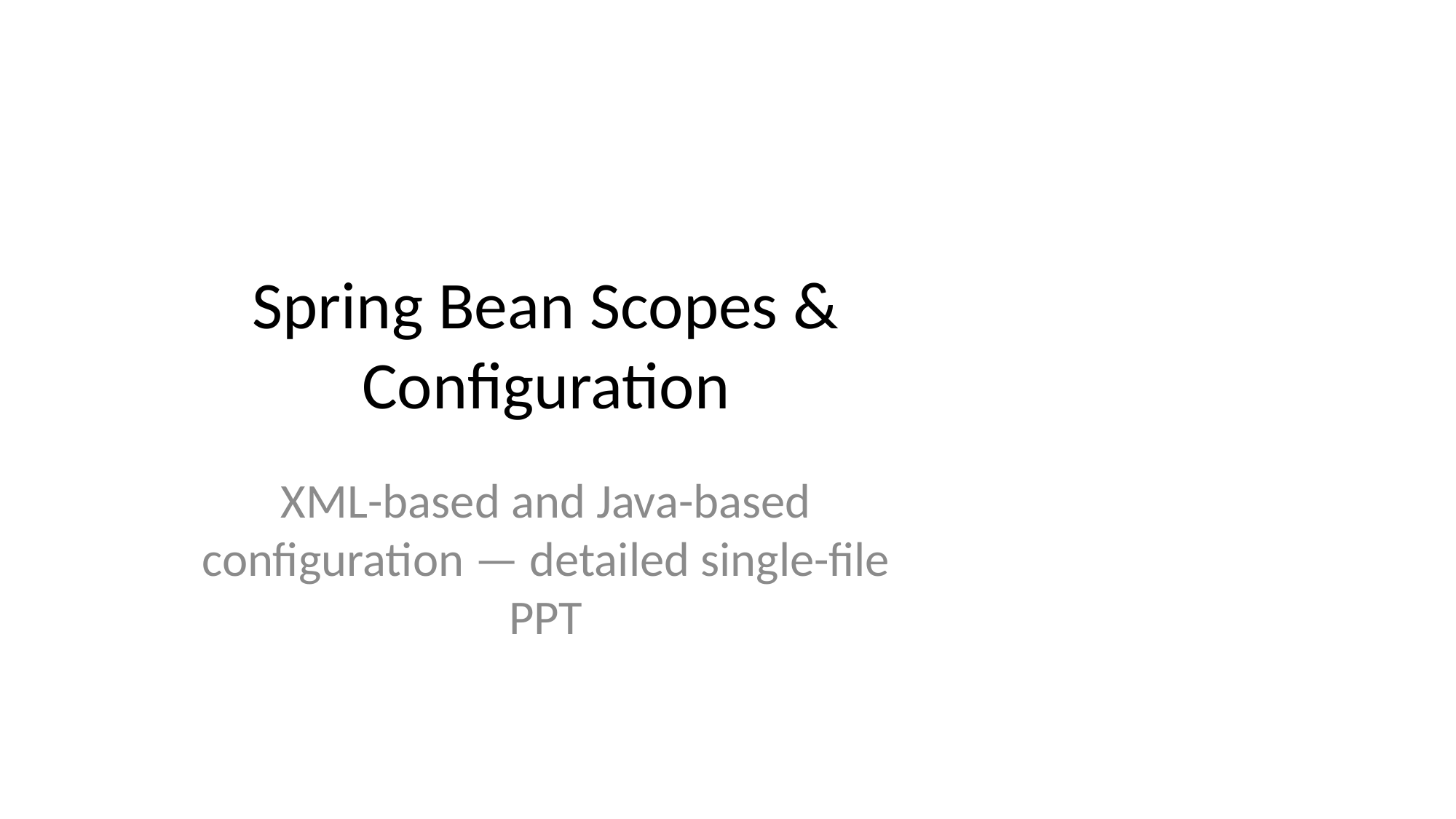

# Spring Bean Scopes & Configuration
XML-based and Java-based configuration — detailed single-file PPT